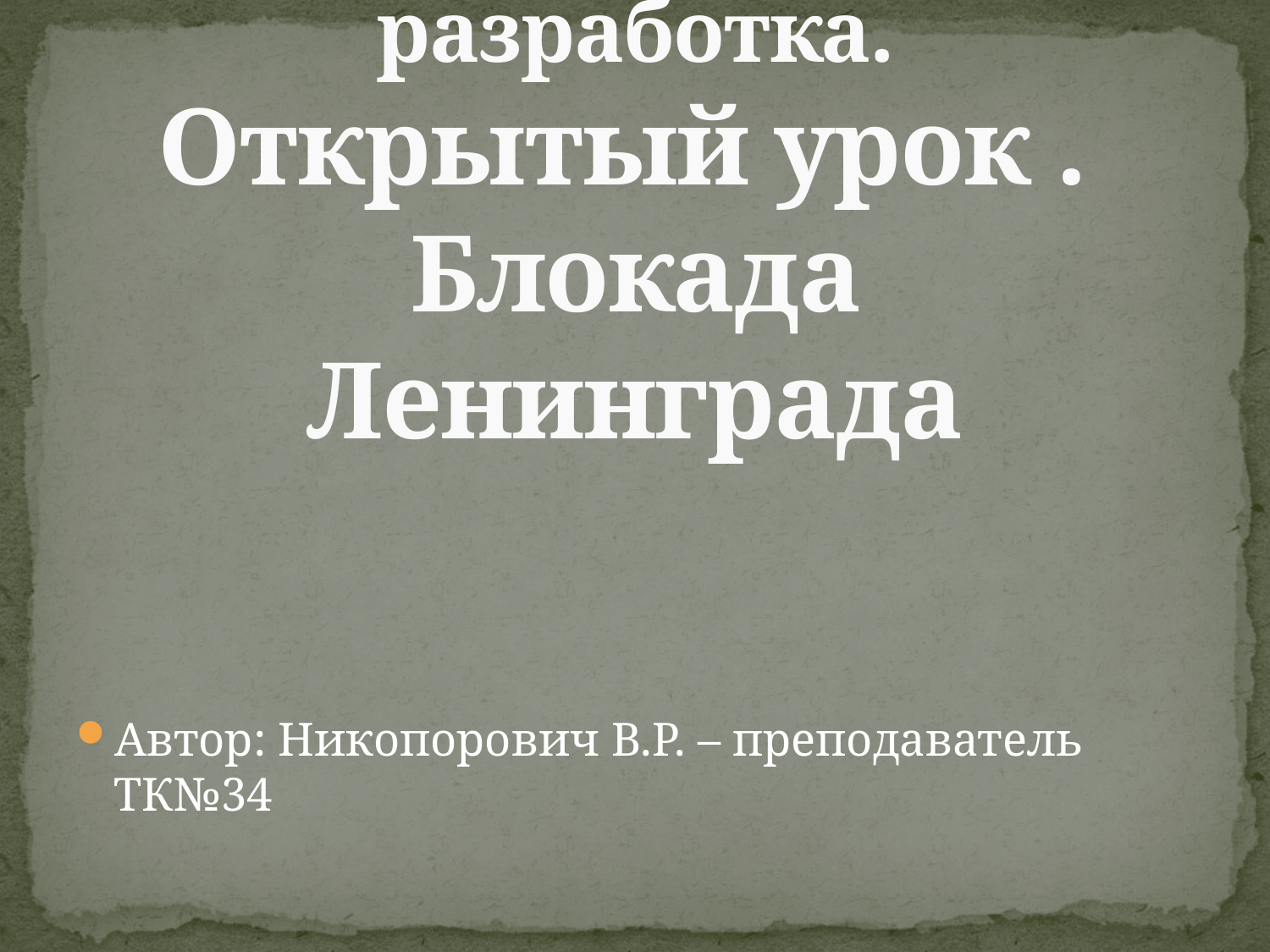

# Методическая разработка. Открытый урок . Блокада Ленинграда
Автор: Никопорович В.Р. – преподаватель ТК№34